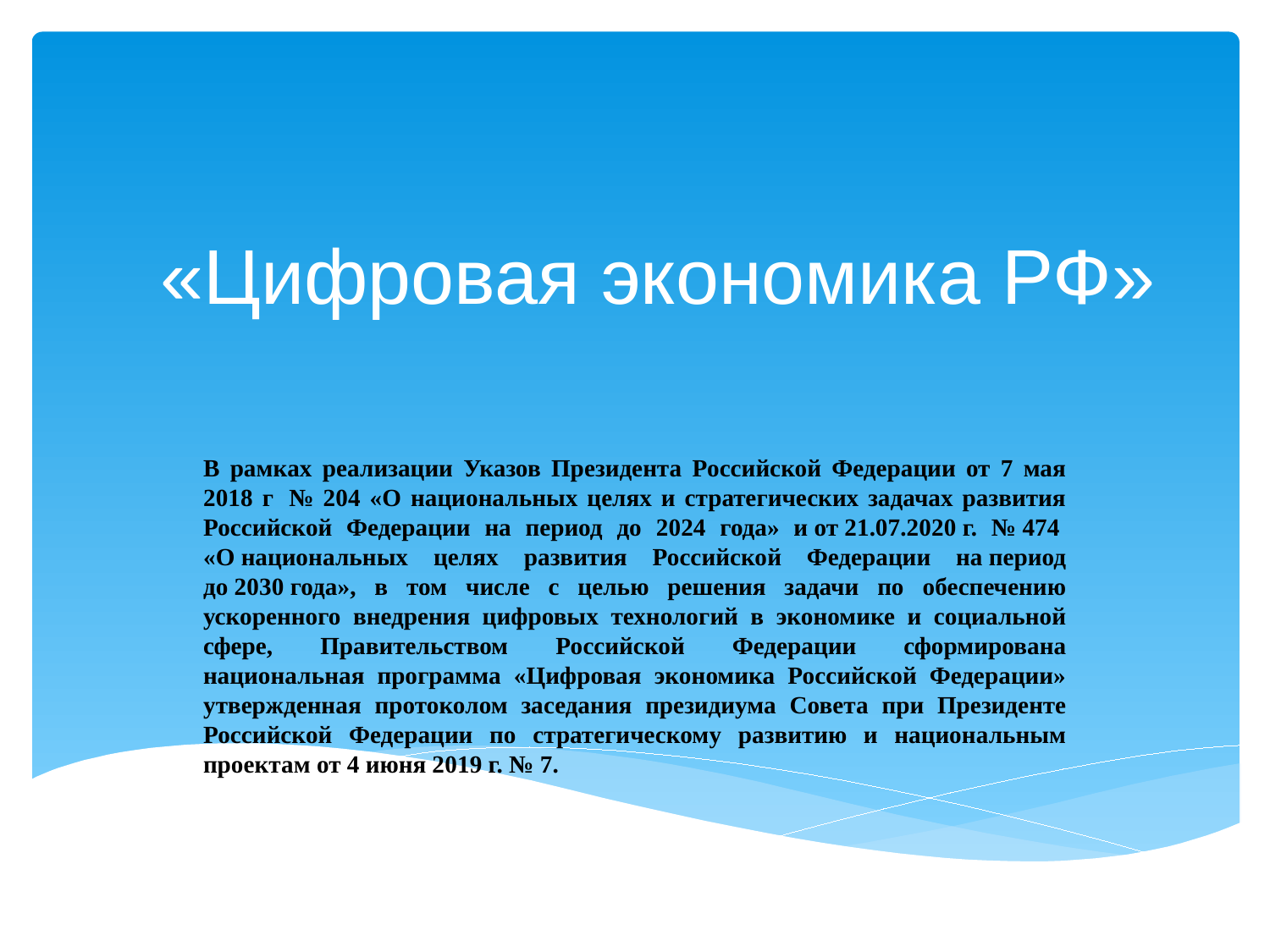

# «Цифровая экономика РФ»
В рамках реализации Указов Президента Российской Федерации от 7 мая 2018 г  № 204 «О национальных целях и стратегических задачах развития Российской Федерации на период до 2024 года» и от 21.07.2020 г. № 474  «О национальных целях развития Российской Федерации на период до 2030 года», в том числе с целью решения задачи по обеспечению ускоренного внедрения цифровых технологий в экономике и социальной сфере, Правительством Российской Федерации сформирована национальная программа «Цифровая экономика Российской Федерации» утвержденная протоколом заседания президиума Совета при Президенте Российской Федерации по стратегическому развитию и национальным проектам от 4 июня 2019 г. № 7.